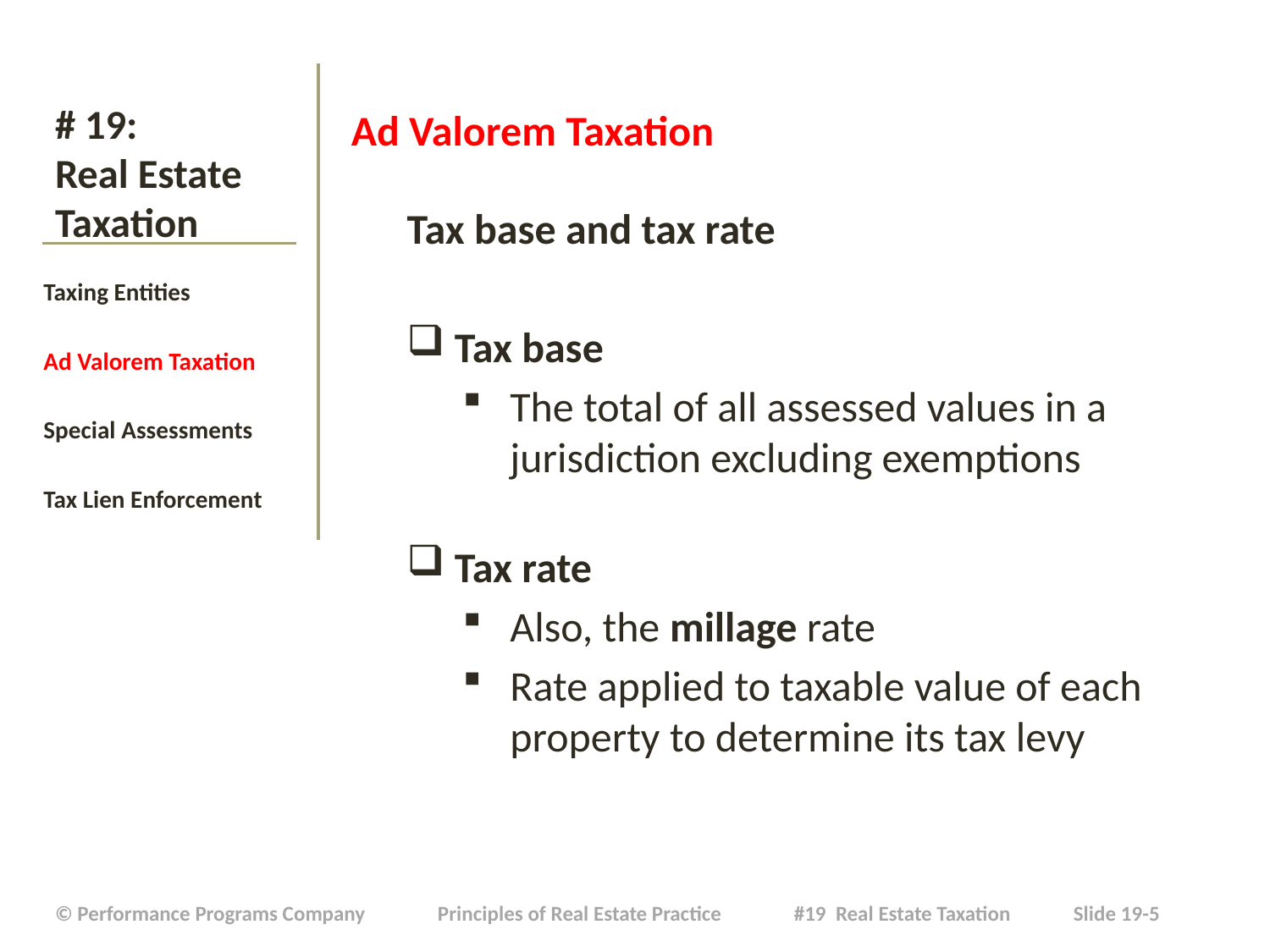

Ad Valorem Taxation

Tax base and tax rate

Tax base
The total of all assessed values in a jurisdiction excluding exemptions
Tax rate
Also, the millage rate
Rate applied to taxable value of each property to determine its tax levy

# # 19: Real Estate Taxation

Taxing Entities

Ad Valorem Taxation

Special Assessments

Tax Lien Enforcement

| © Performance Programs Company Principles of Real Estate Practice #19 Real Estate Taxation Slide 19-5 |
| --- |